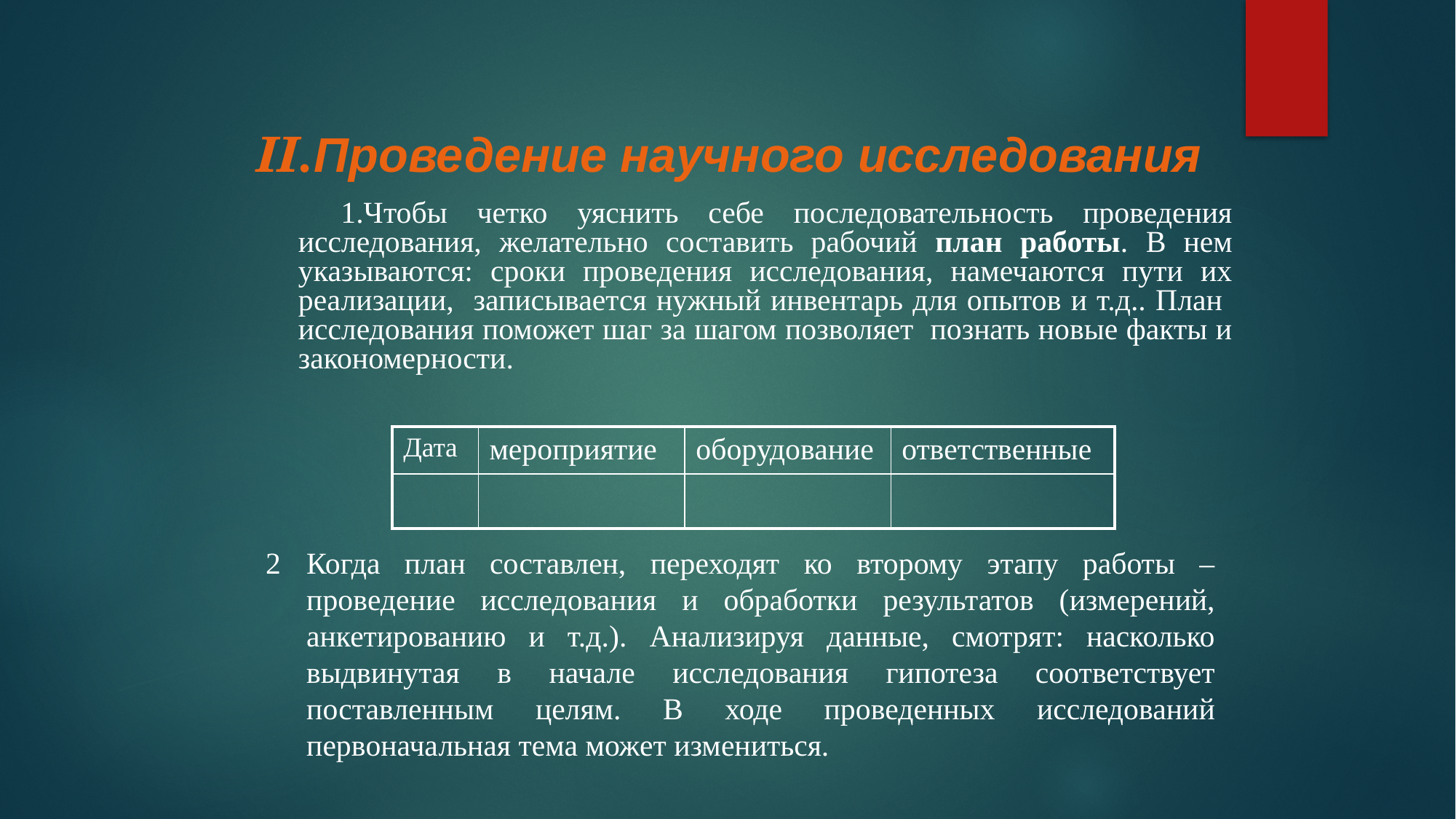

# II.Проведение научного исследования
   1.Чтобы четко уяснить себе последовательность проведения исследования, желательно составить рабочий план работы. В нем указываются: сроки проведения исследования, намечаются пути их реализации,  записывается нужный инвентарь для опытов и т.д.. План  исследования поможет шаг за шагом позволяет  познать новые факты и закономерности.

| Дата | мероприятие | оборудование | ответственные |
| --- | --- | --- | --- |
|  |  |  |  |
Когда план составлен, переходят ко второму этапу работы – проведение исследования и обработки результатов (измерений, анкетированию и т.д.). Анализируя данные, смотрят: насколько выдвинутая в начале исследования гипотеза соответствует поставленным целям. В ходе проведенных исследований первоначальная тема может измениться.